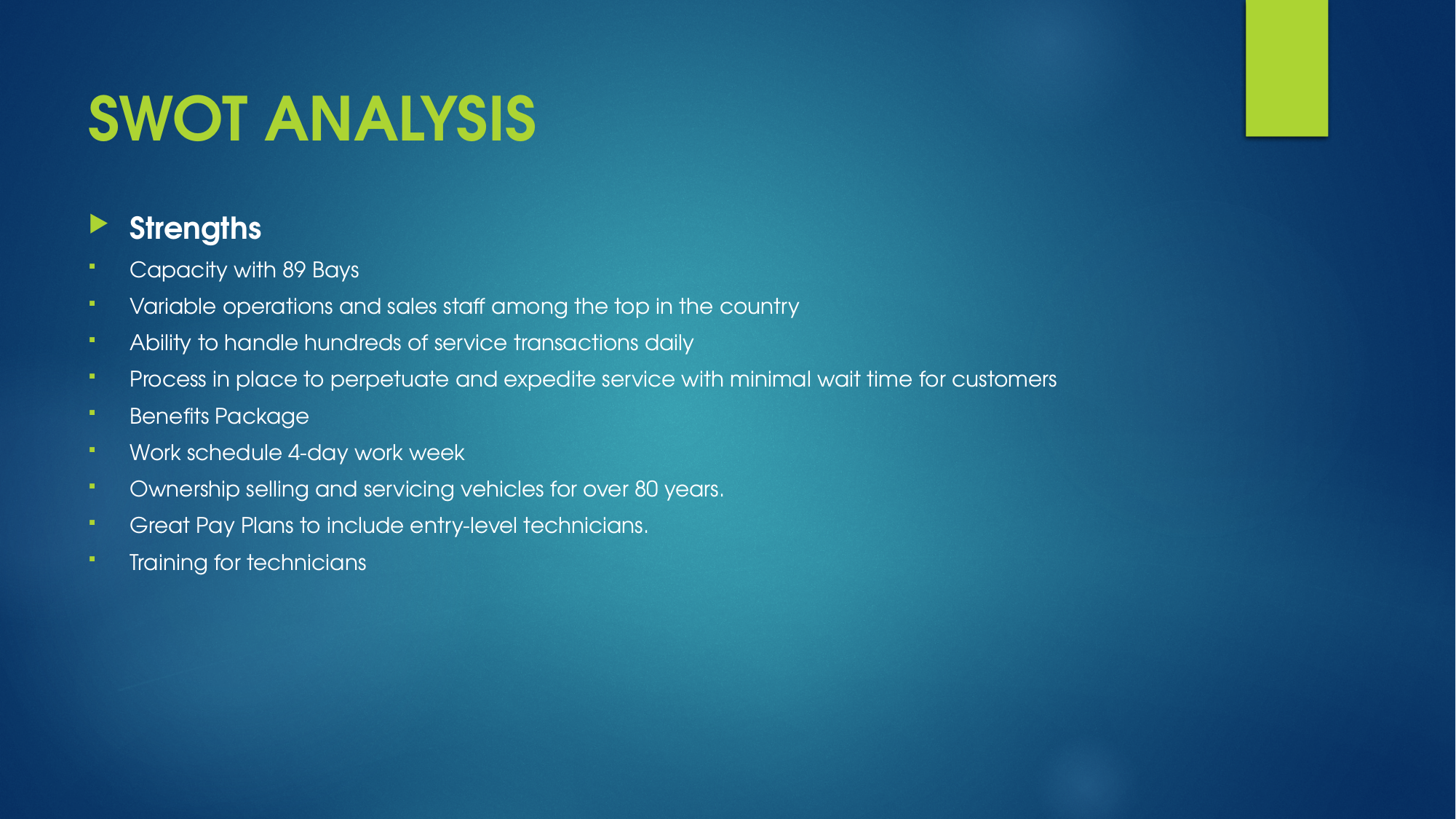

# SWOT ANALYSIS
Strengths
Capacity with 89 Bays
Variable operations and sales staff among the top in the country
Ability to handle hundreds of service transactions daily
Process in place to perpetuate and expedite service with minimal wait time for customers
Benefits Package
Work schedule 4-day work week
Ownership selling and servicing vehicles for over 80 years.
Great Pay Plans to include entry-level technicians.
Training for technicians